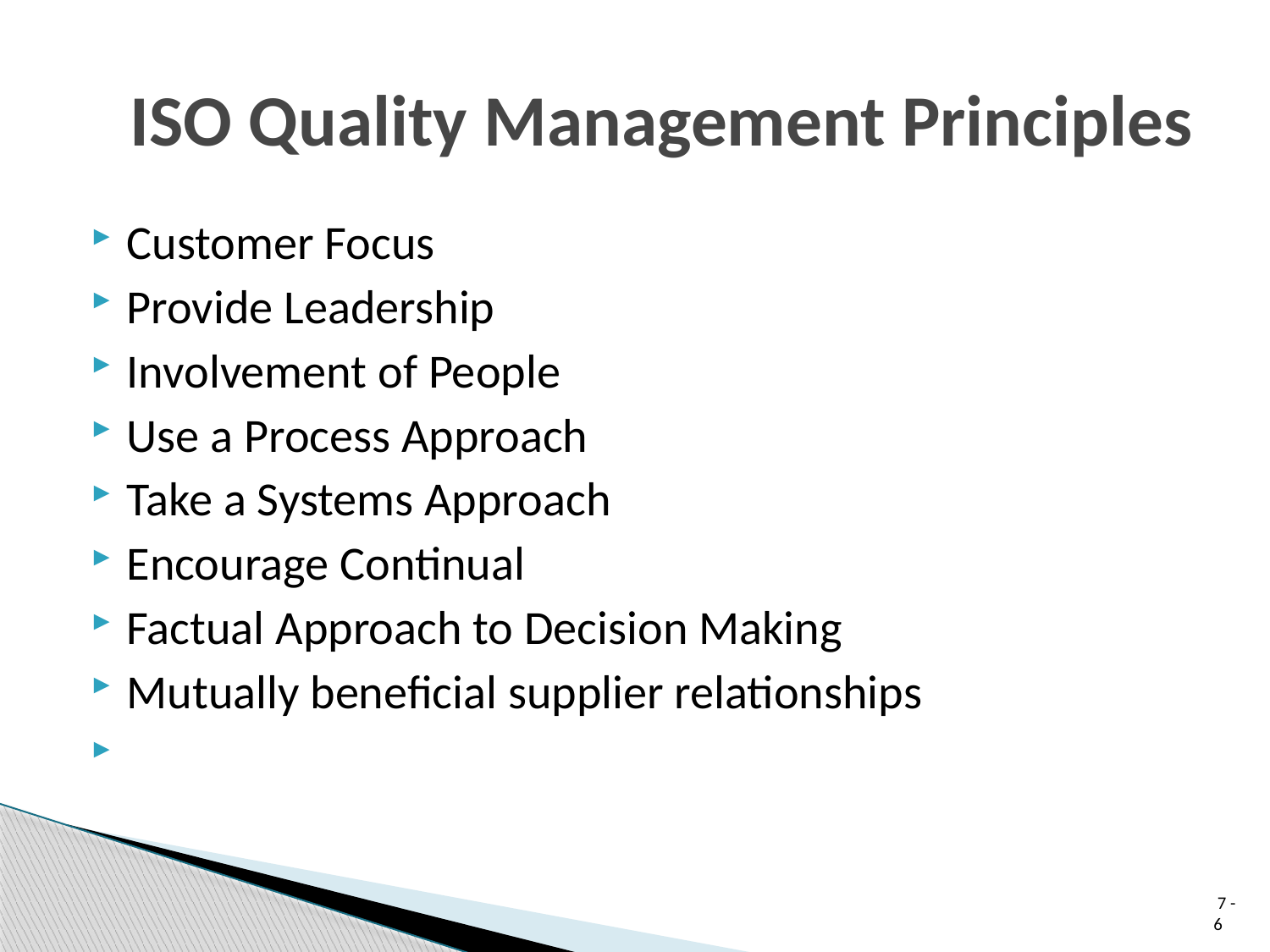

# ISO Quality Management Principles
Customer Focus
Provide Leadership
Involvement of People
Use a Process Approach
Take a Systems Approach
Encourage Continual
Factual Approach to Decision Making
Mutually beneficial supplier relationships

 7 - 6